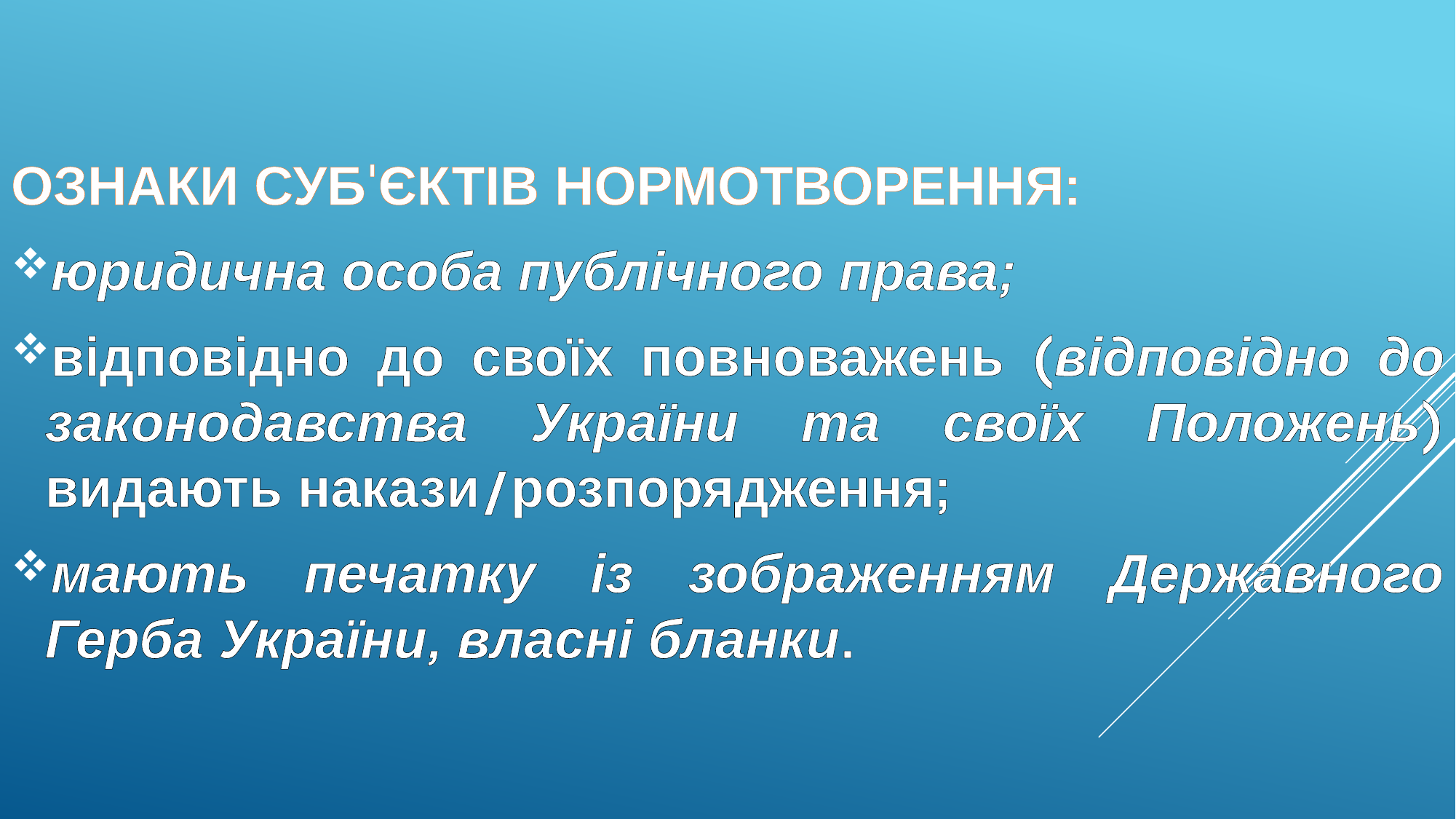

ОЗНАКИ СУБ'ЄКТІВ НОРМОТВОРЕННЯ:
юридична особа публічного права;
відповідно до своїх повноважень (відповідно до законодавства України та своїх Положень) видають накази/розпорядження;
мають печатку із зображенням Державного Герба України, власні бланки.